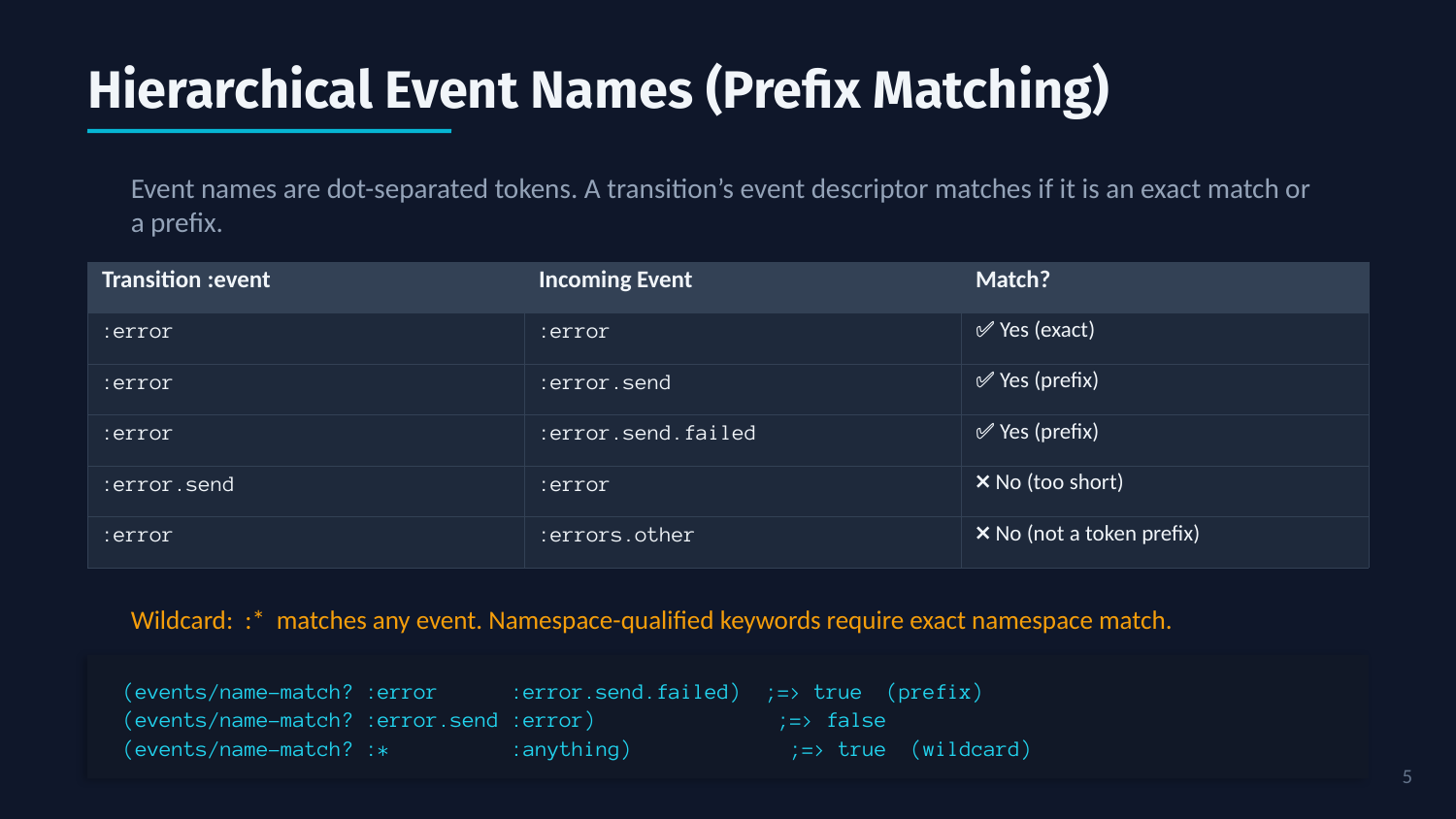

Hierarchical Event Names (Prefix Matching)

Event names are dot-separated tokens. A transition’s event descriptor matches if it is an exact match or a prefix.
| Transition :event | Incoming Event | Match? |
| --- | --- | --- |
| :error | :error | ✅ Yes (exact) |
| :error | :error.send | ✅ Yes (prefix) |
| :error | :error.send.failed | ✅ Yes (prefix) |
| :error.send | :error | ❌ No (too short) |
| :error | :errors.other | ❌ No (not a token prefix) |
Wildcard:  :*  matches any event. Namespace-qualified keywords require exact namespace match.

(events/name-match? :error      :error.send.failed)  ;=> true  (prefix)
(events/name-match? :error.send :error)               ;=> false
(events/name-match? :*          :anything)             ;=> true  (wildcard)
5